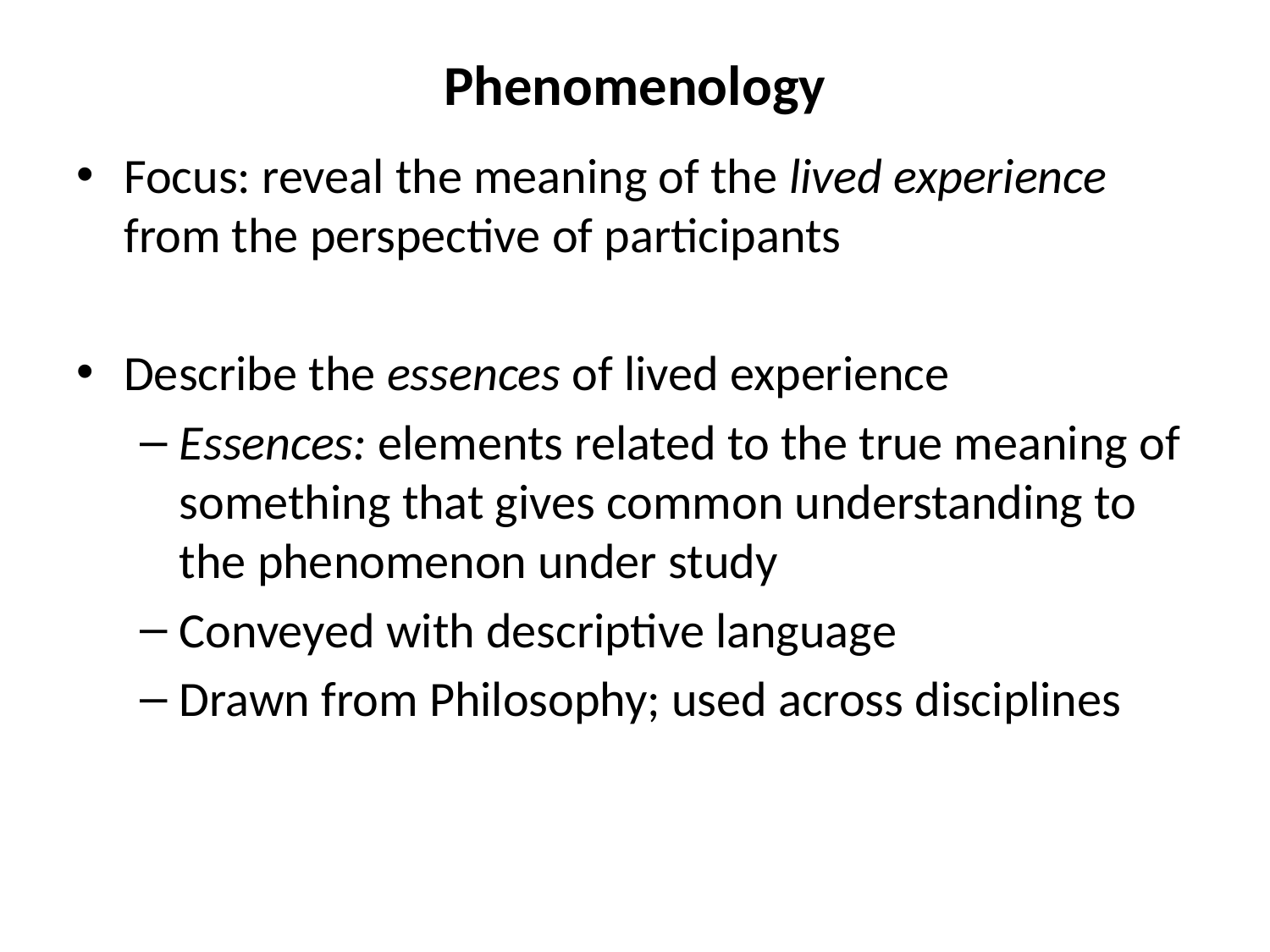

# Phenomenology
Focus: reveal the meaning of the lived experience from the perspective of participants

Describe the essences of lived experience
Essences: elements related to the true meaning of something that gives common understanding to the phenomenon under study
Conveyed with descriptive language
Drawn from Philosophy; used across disciplines